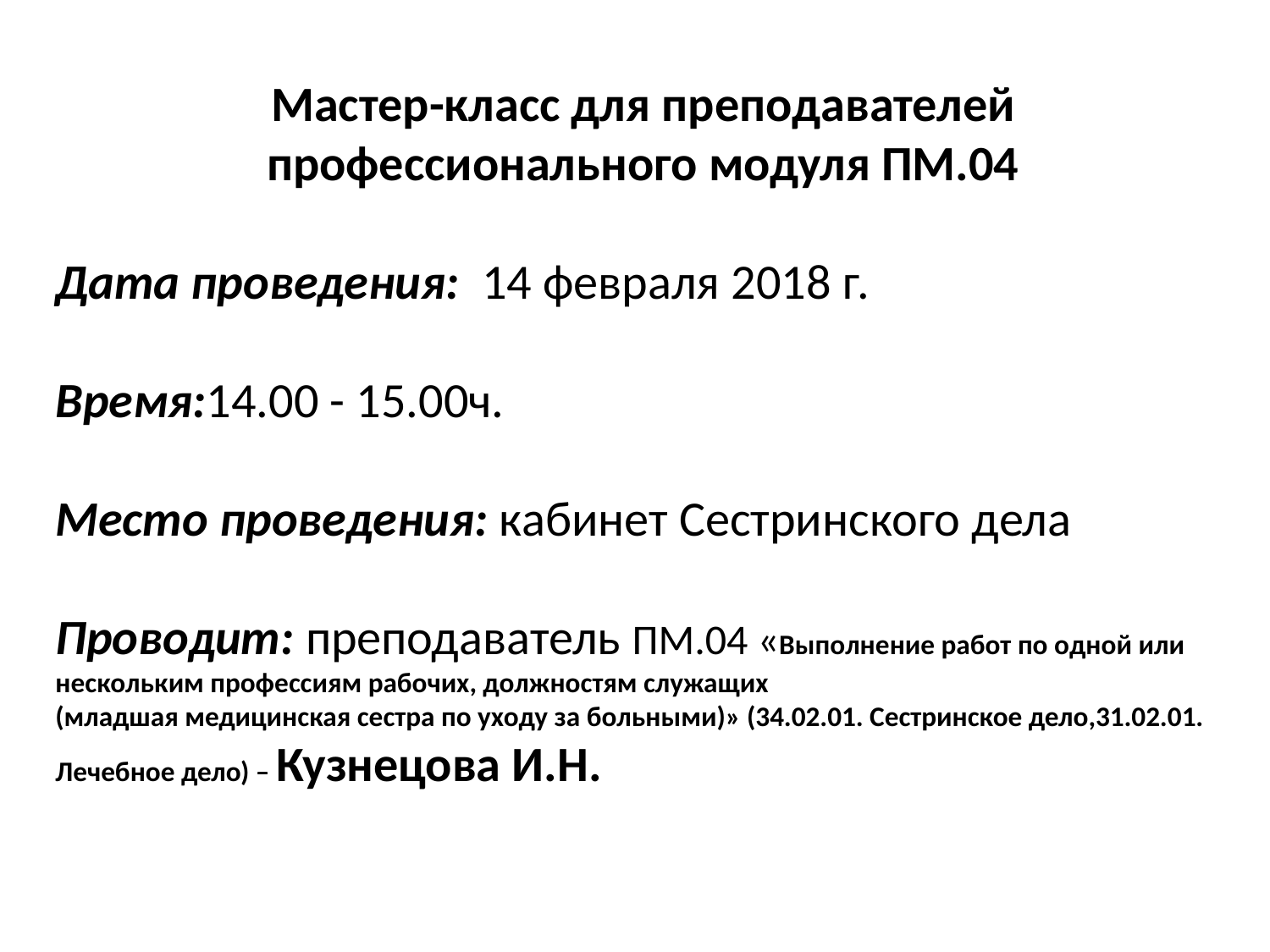

Мастер-класс для преподавателей профессионального модуля ПМ.04

Дата проведения:  14 февраля 2018 г.

Время:14.00 - 15.00ч.

Место проведения: кабинет Сестринского дела

Проводит: преподаватель ПМ.04 «Выполнение работ по одной или нескольким профессиям рабочих, должностям служащих
(младшая медицинская сестра по уходу за больными)» (34.02.01. Сестринское дело,31.02.01. Лечебное дело) – Кузнецова И.Н.